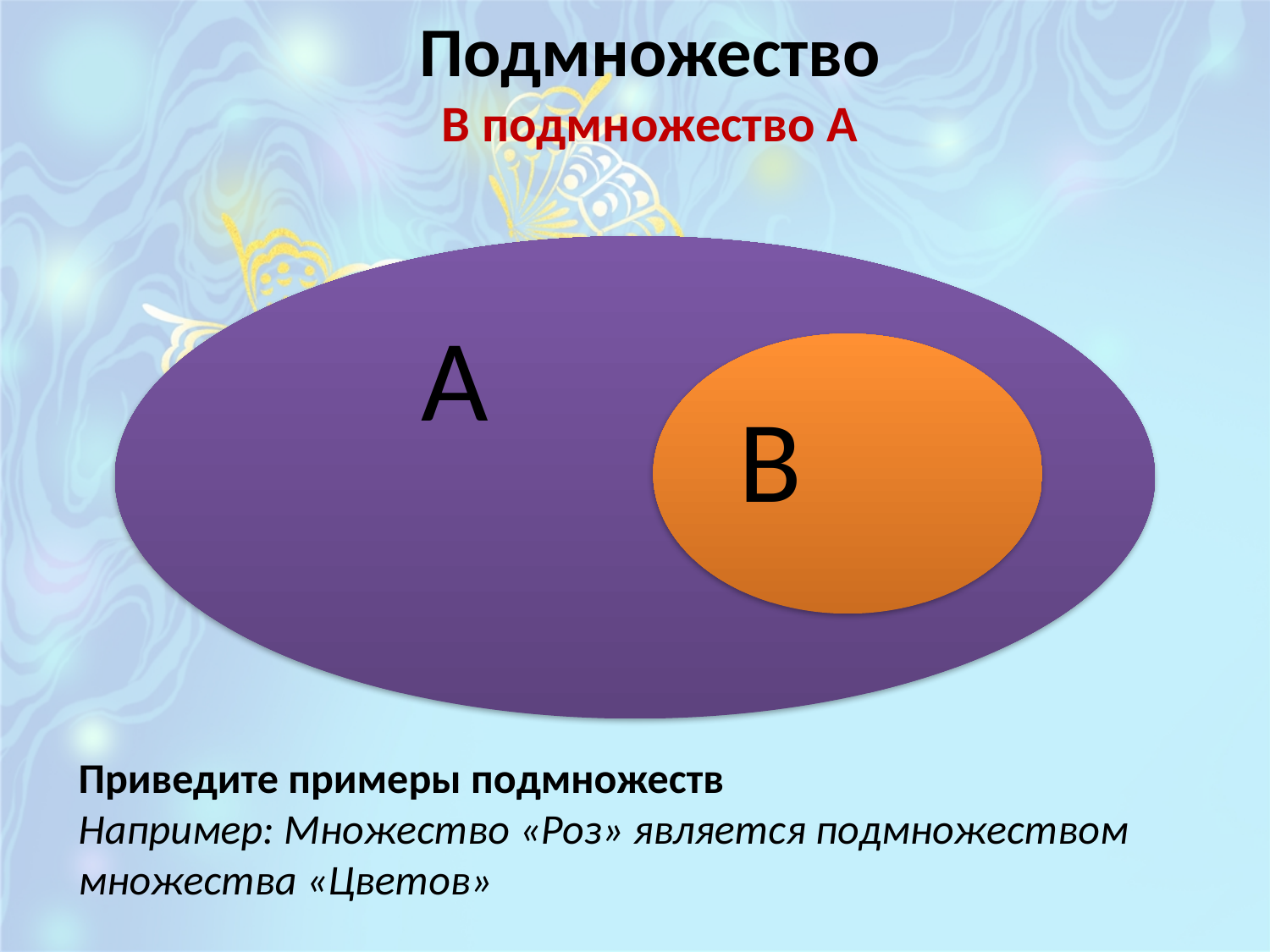

# Подмножество В подмножество А

А

В
Приведите примеры подмножеств
Например: Множество «Роз» является подмножеством множества «Цветов»